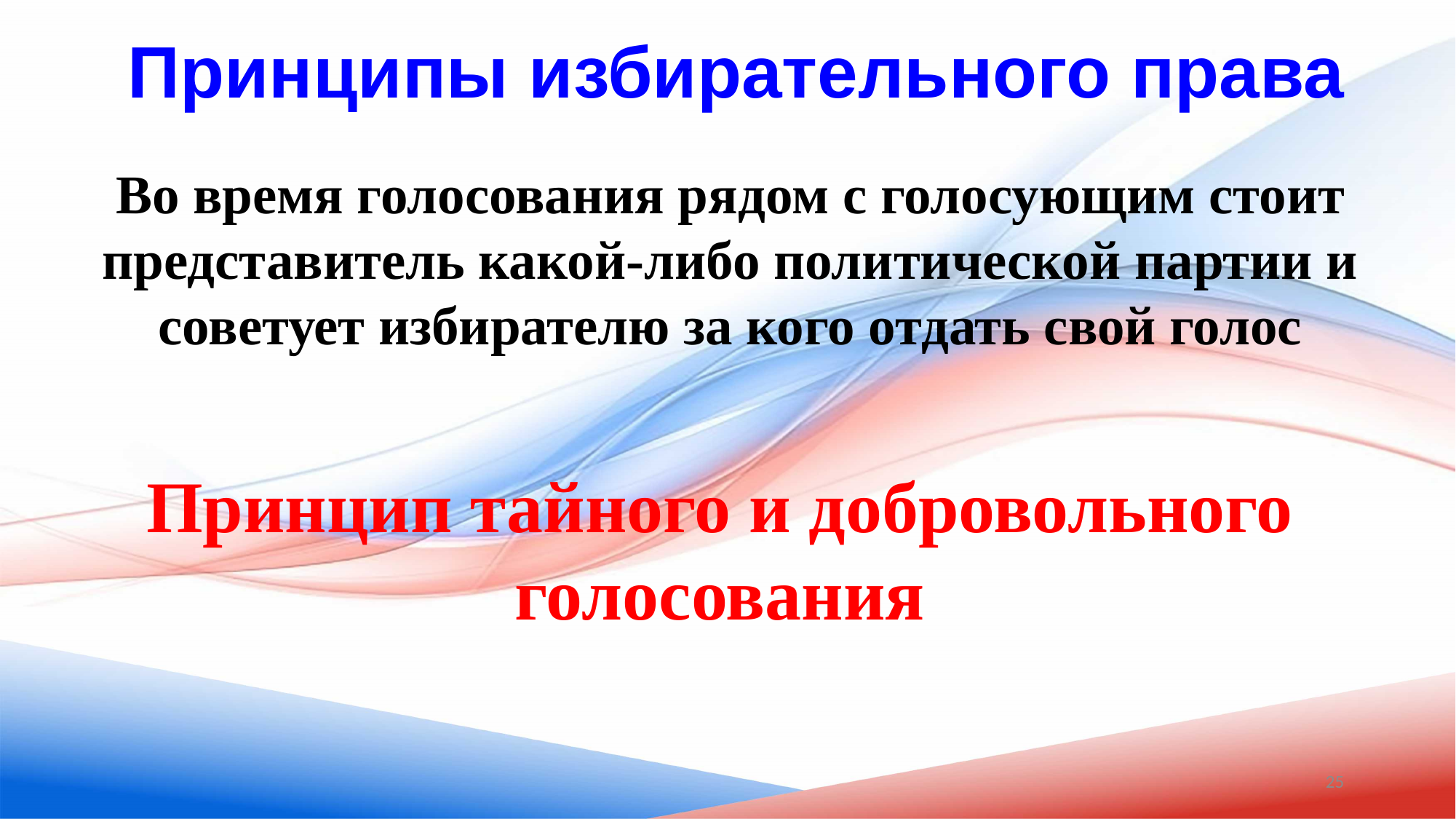

Принципы избирательного права
Во время голосования рядом с голосующим стоит представитель какой-либо политической партии и советует избирателю за кого отдать свой голос

Принцип тайного и добровольного голосования
25